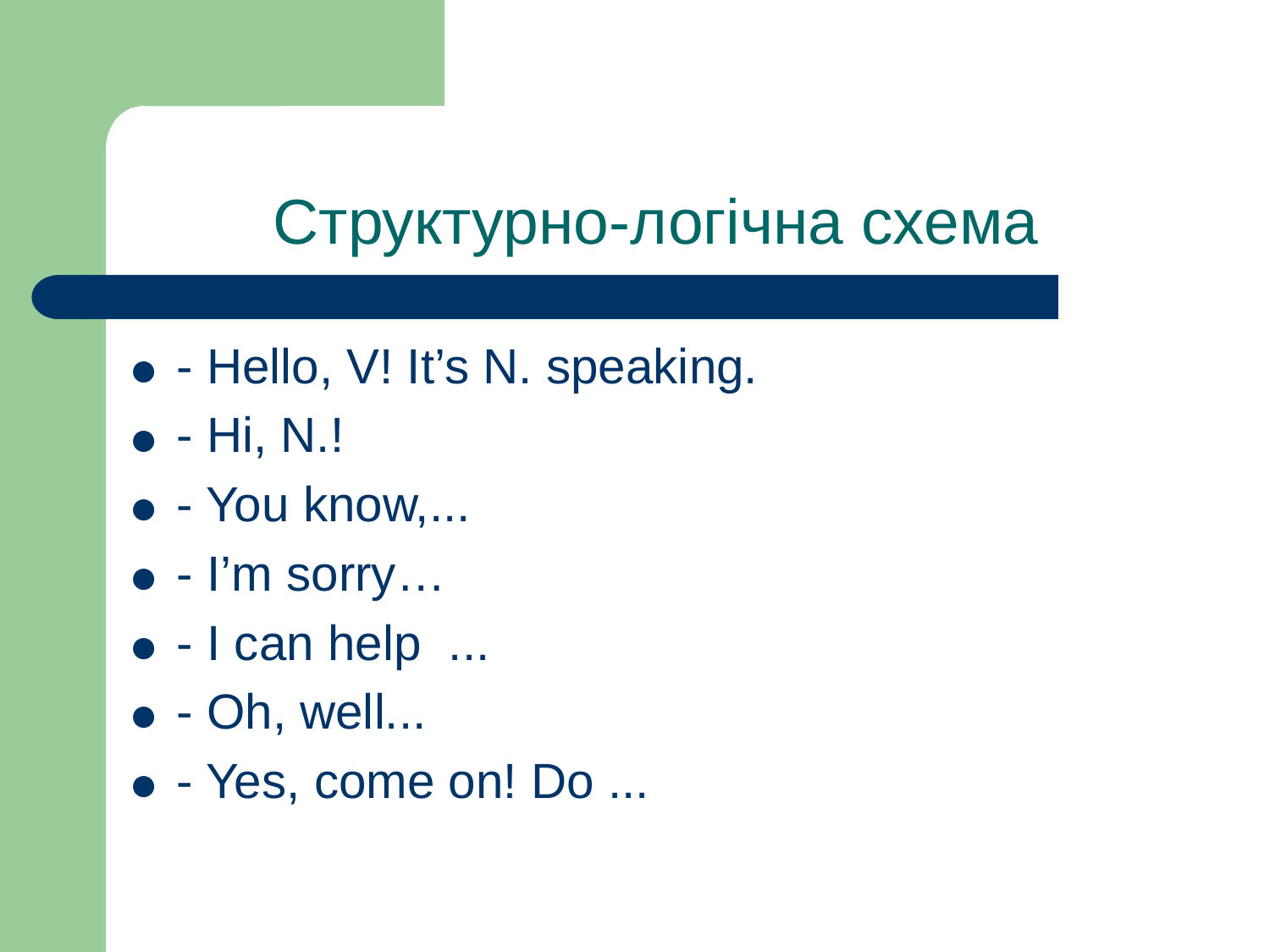

# Структурно-логічна схема
- Hello, V! It’s N. speaking.
- Hi, N.!
- You know,...
- I’m sorry…
- I can help  ...
- Oh, well...
- Yes, come on! Do ...